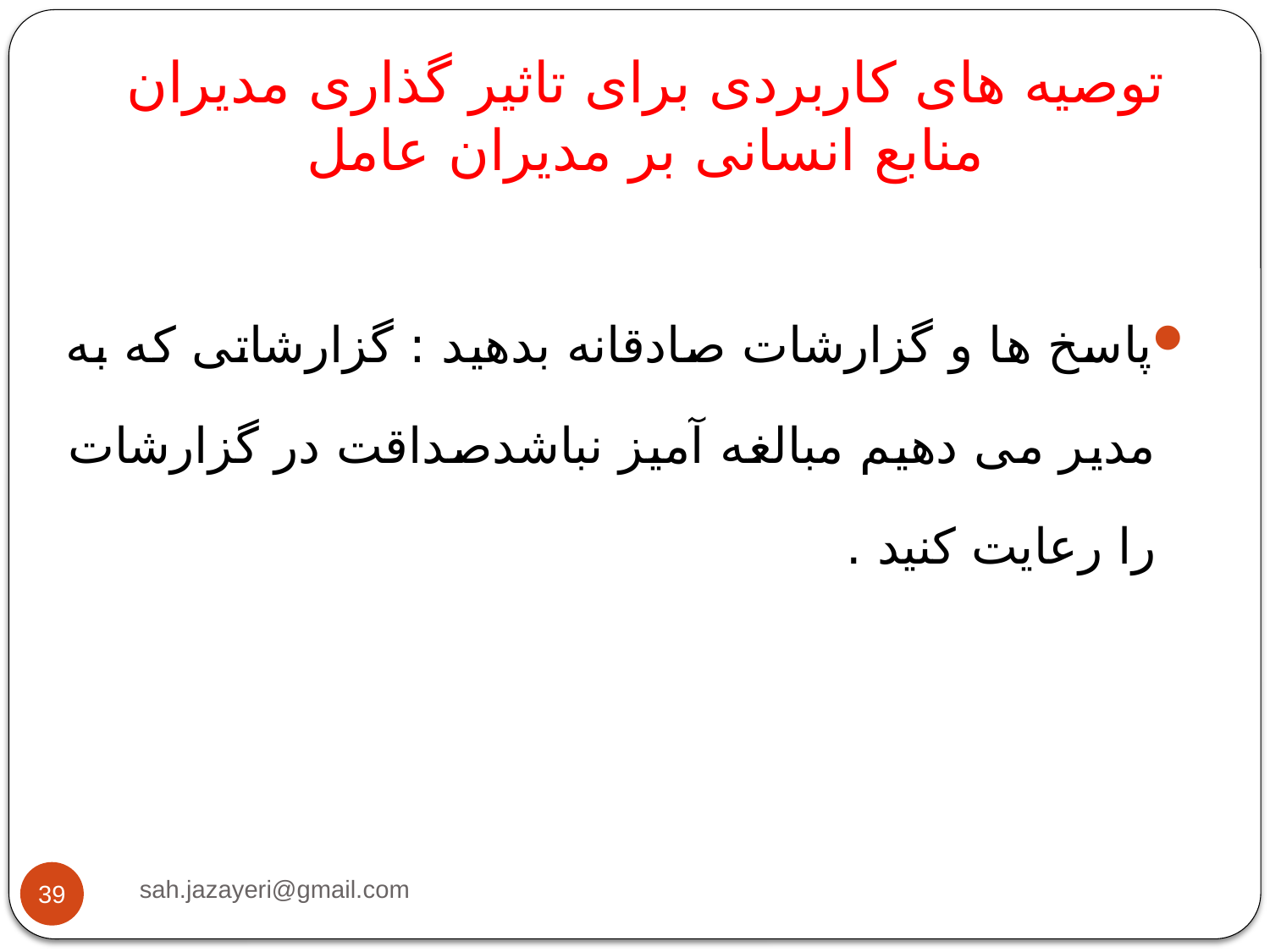

# توصیه های کاربردی برای تاثیر گذاری مدیران منابع انسانی بر مدیران عامل
پاسخ ها و گزارشات صادقانه بدهید : گزارشاتی که به مدیر می دهیم مبالغه آمیز نباشدصداقت در گزارشات را رعایت کنید .
sah.jazayeri@gmail.com
39